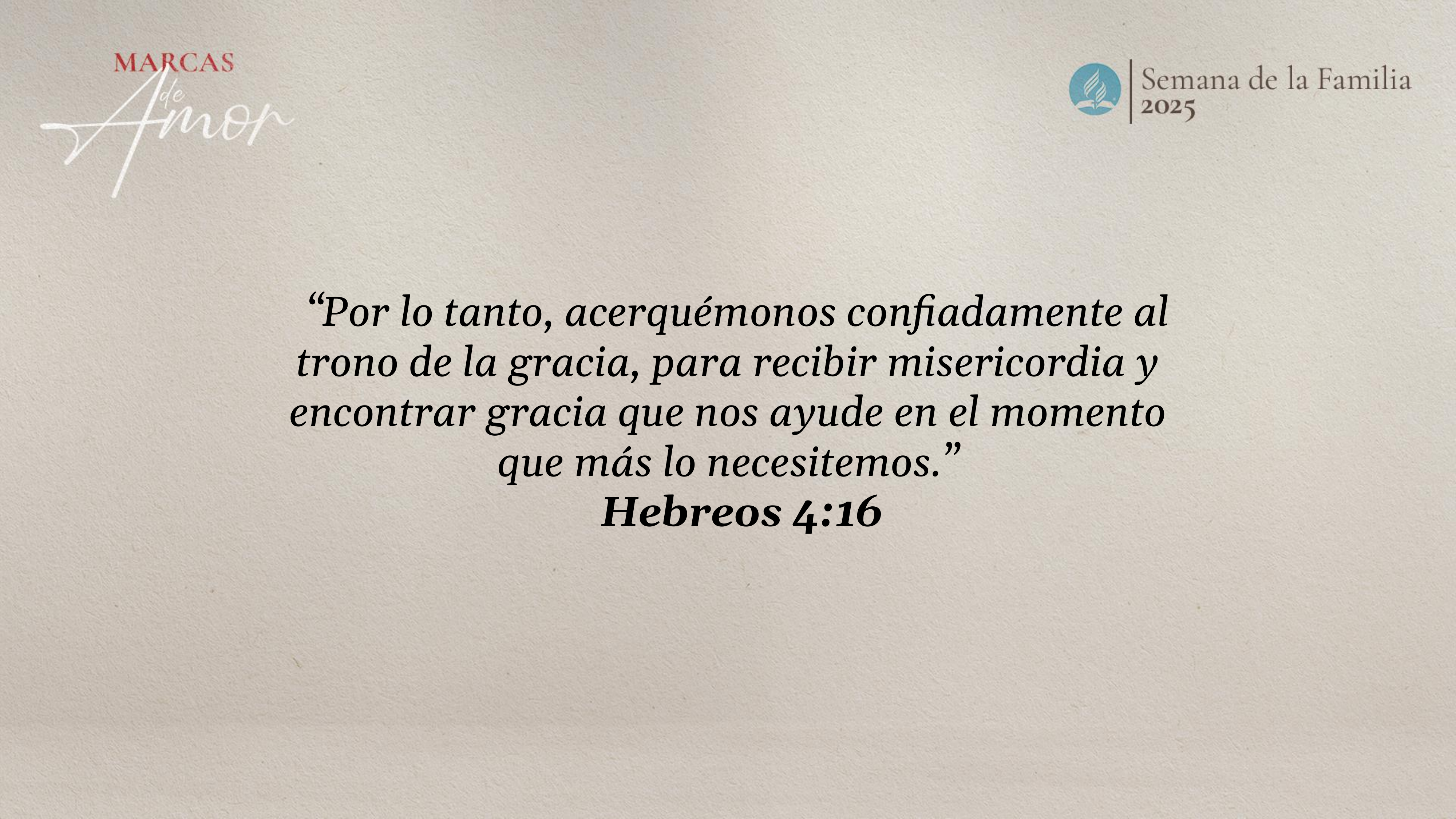

“Por lo tanto, acerquémonos confiadamente al trono de la gracia, para recibir misericordia y encontrar gracia que nos ayude en el momento que más lo necesitemos.”
Hebreos 4:16